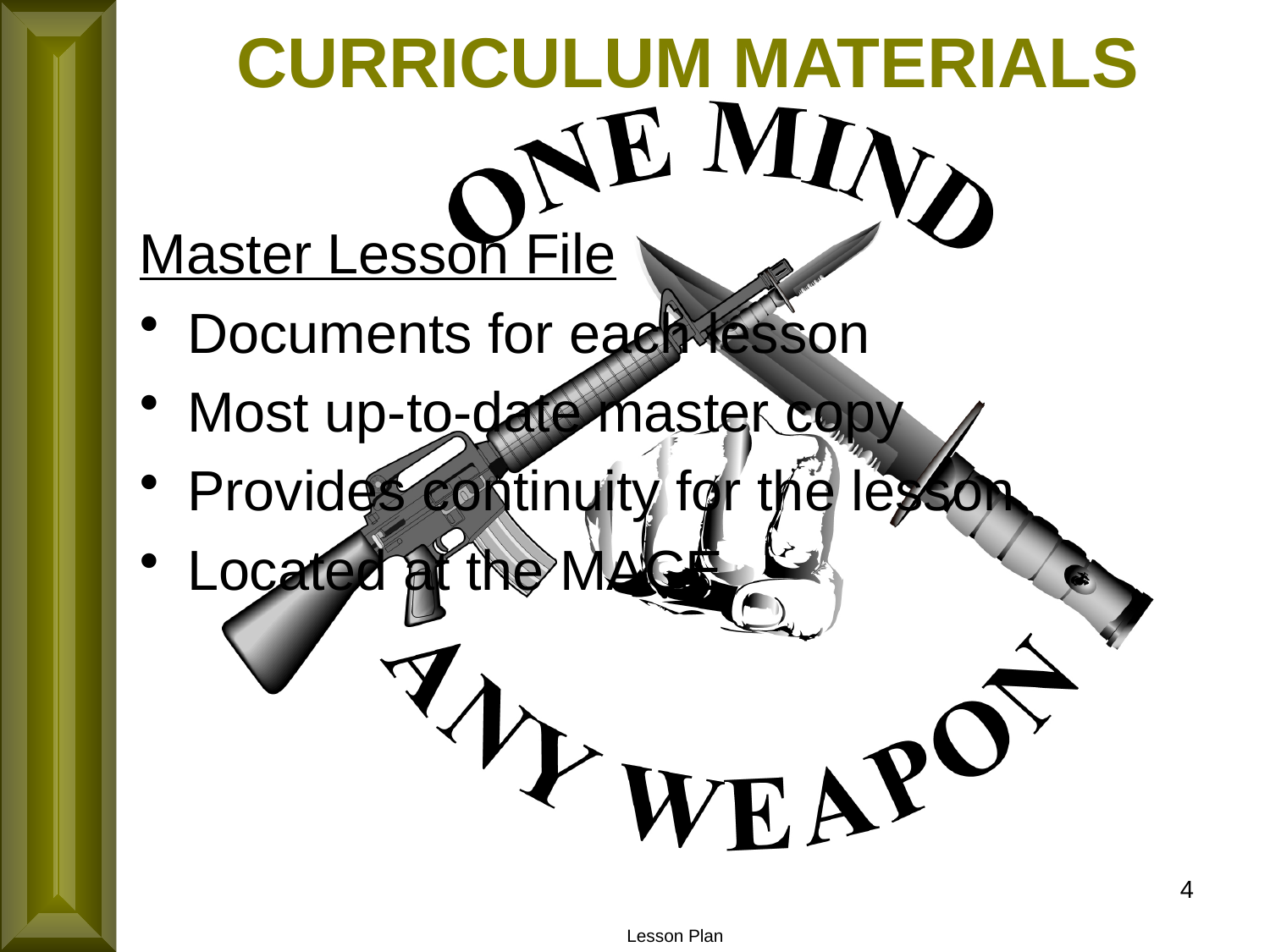

CURRICULUM MATERIALS
Master Lesson File
Documents for each lesson
Most up-to-date master copy
Provides continuity for the lesson
Located at the MACE
4
Lesson Plan